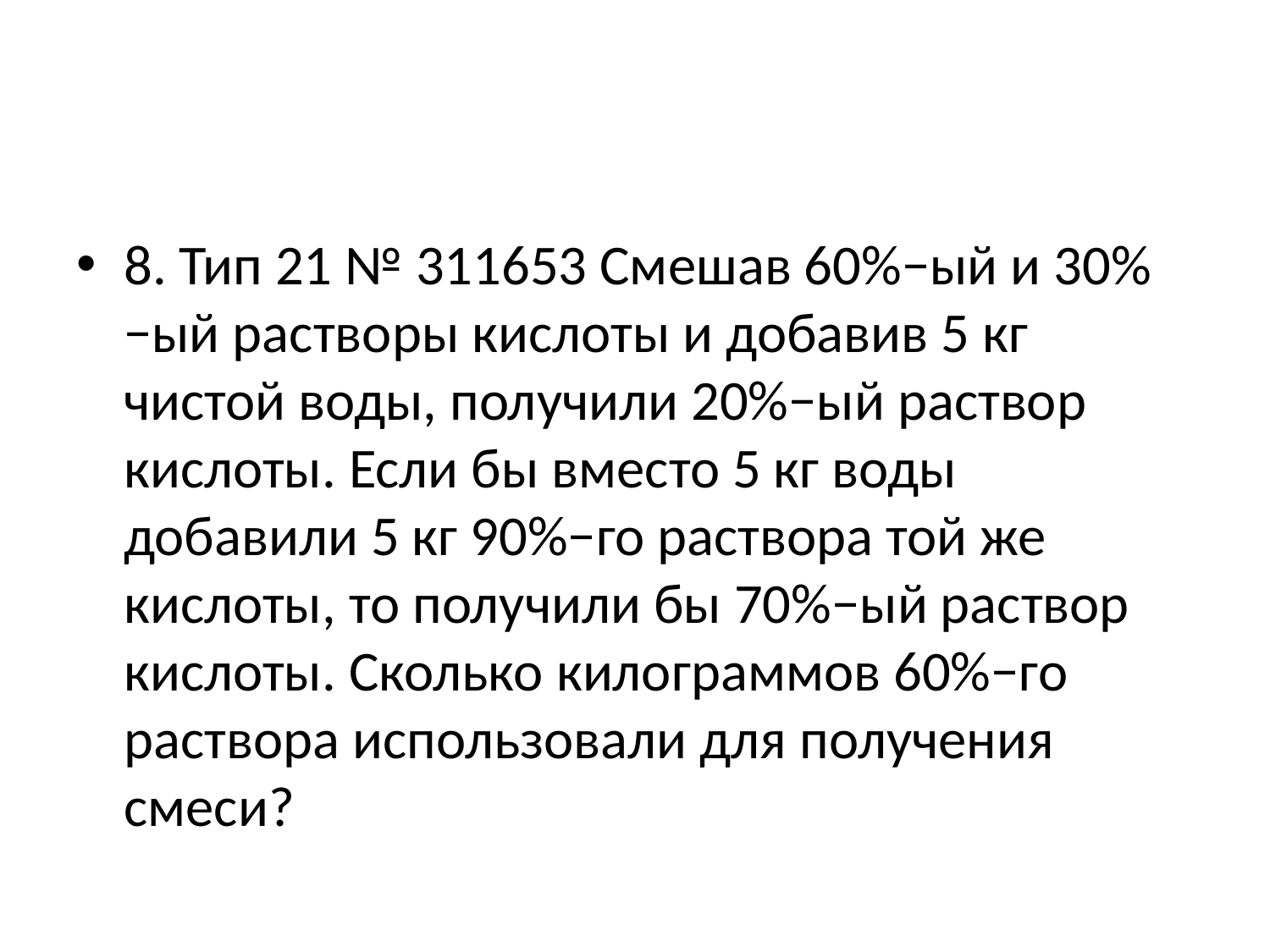

#
8. Тип 21 № 311653 Смешав 60%−ый и 30%−ый растворы кислоты и добавив 5 кг чистой воды, получили 20%−ый раствор кислоты. Если бы вместо 5 кг воды добавили 5 кг 90%−го раствора той же кислоты, то получили бы 70%−ый раствор кислоты. Сколько килограммов 60%−го раствора использовали для получения смеси?